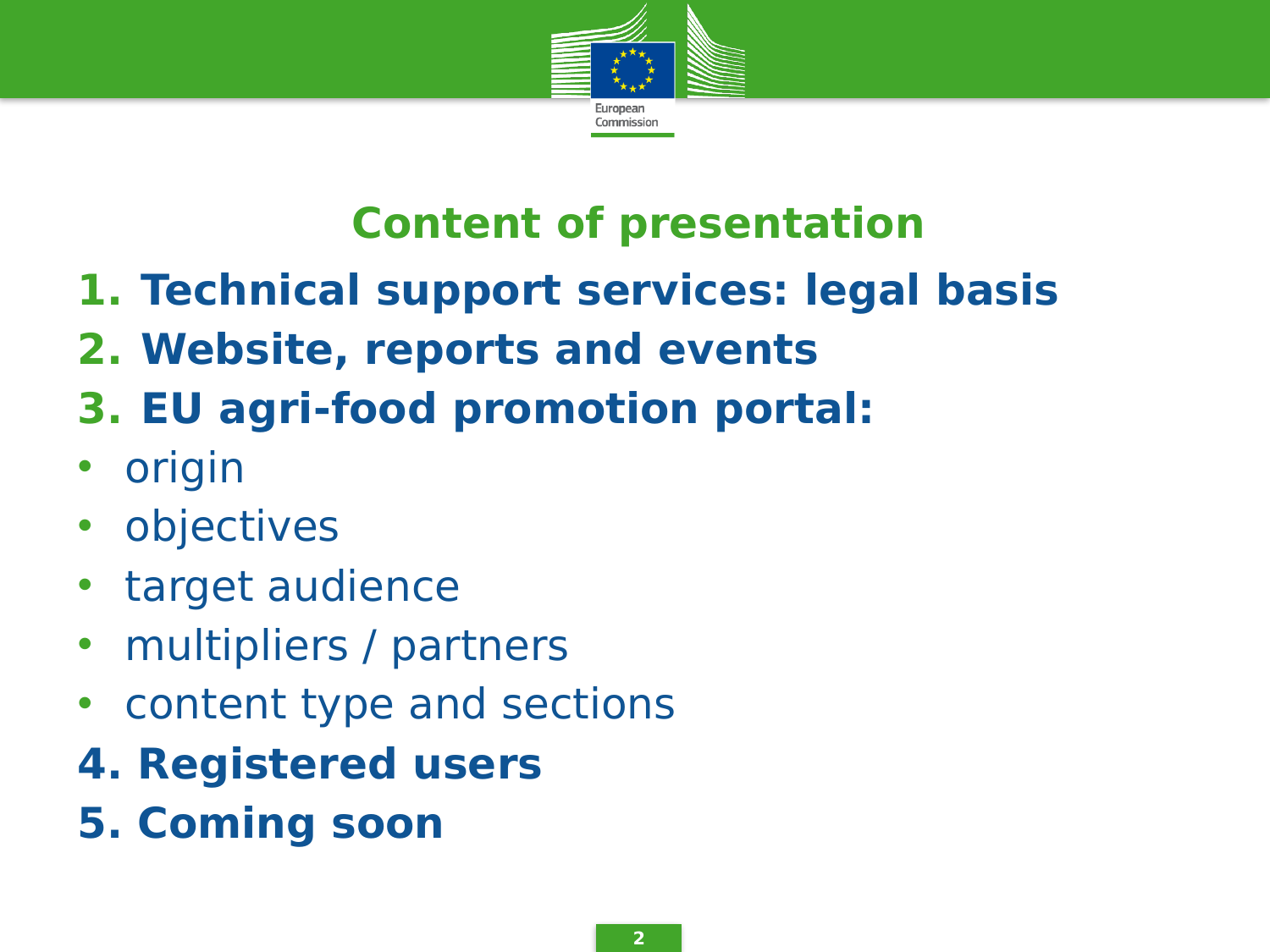

# Content of presentation
Technical support services: legal basis
Website, reports and events
EU agri-food promotion portal:
origin
objectives
target audience
multipliers / partners
content type and sections
4. Registered users
5. Coming soon

2